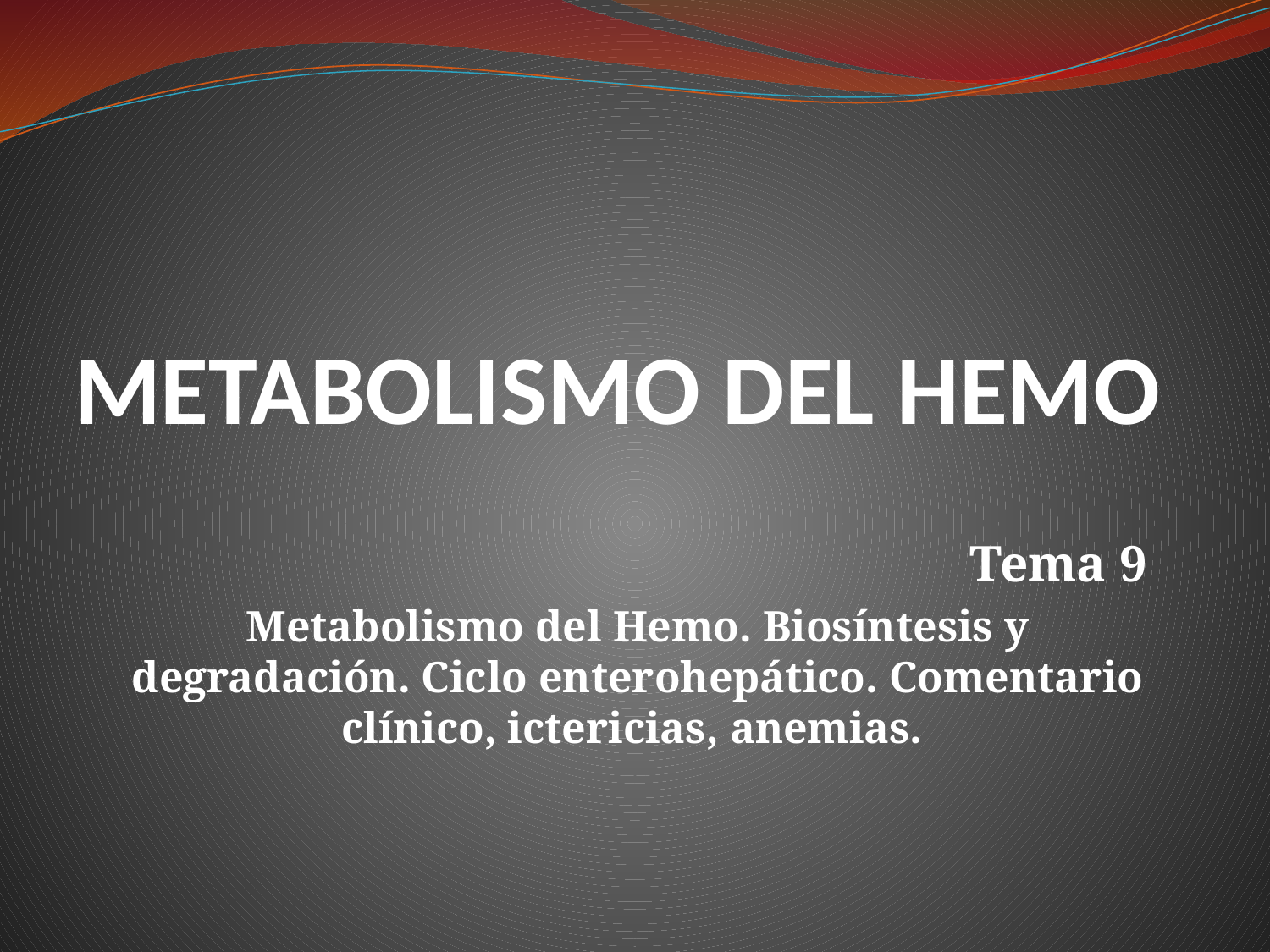

# METABOLISMO DEL HEMO
Tema 9
Metabolismo del Hemo. Biosíntesis y degradación. Ciclo enterohepático. Comentario clínico, ictericias, anemias.